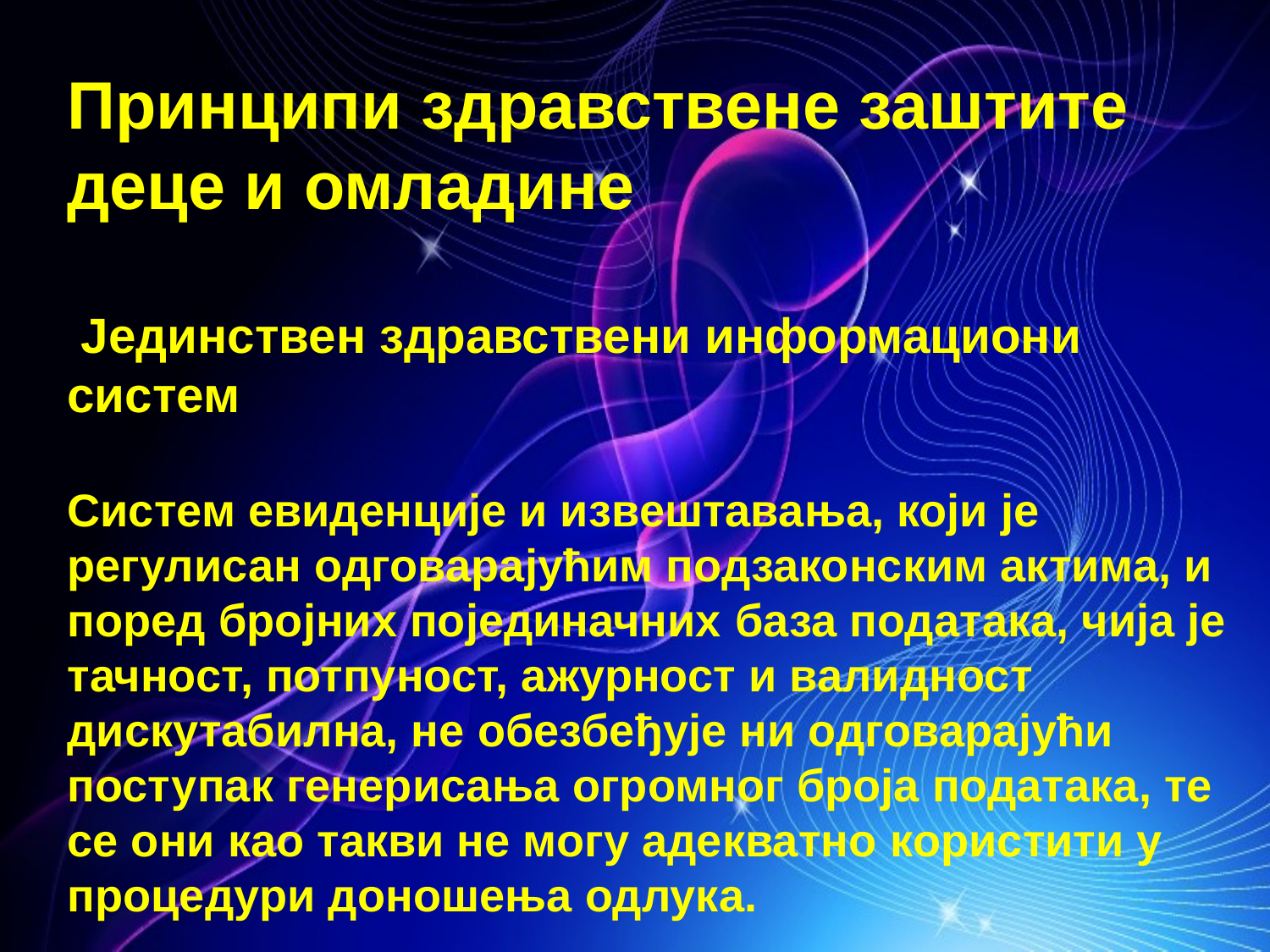

Принципи здравствене заштите деце и омладине

 Јединствен здравствени информациони систем

Систем евиденције и извештавања, који је регулисан одговарајућим подзаконским актима, и поред бројних појединачних база података, чија је тачност, потпуност, ажурност и валидност дискутабилна, не обезбеђује ни одговарајући поступак генерисања огромног броја података, те се они као такви не могу адекватно користити у процедури доношења одлука.